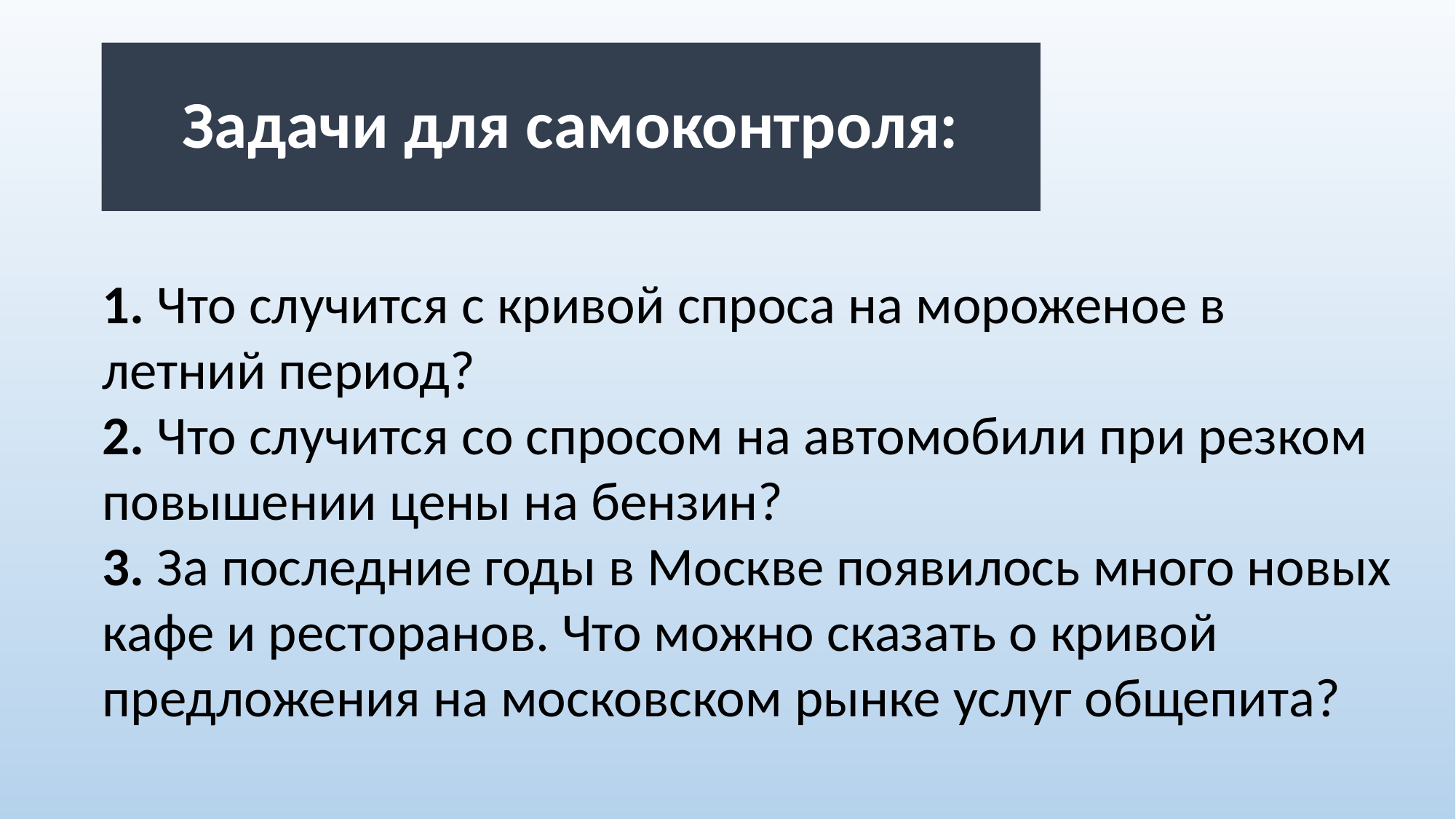

Задачи для самоконтроля:
1. Что случится с кривой спроса на мороженое в летний период?
2. Что случится со спросом на автомобили при резком повышении цены на бензин?
3. За последние годы в Москве появилось много новых кафе и ресторанов. Что можно сказать о кривой предложения на московском рынке услуг общепита?